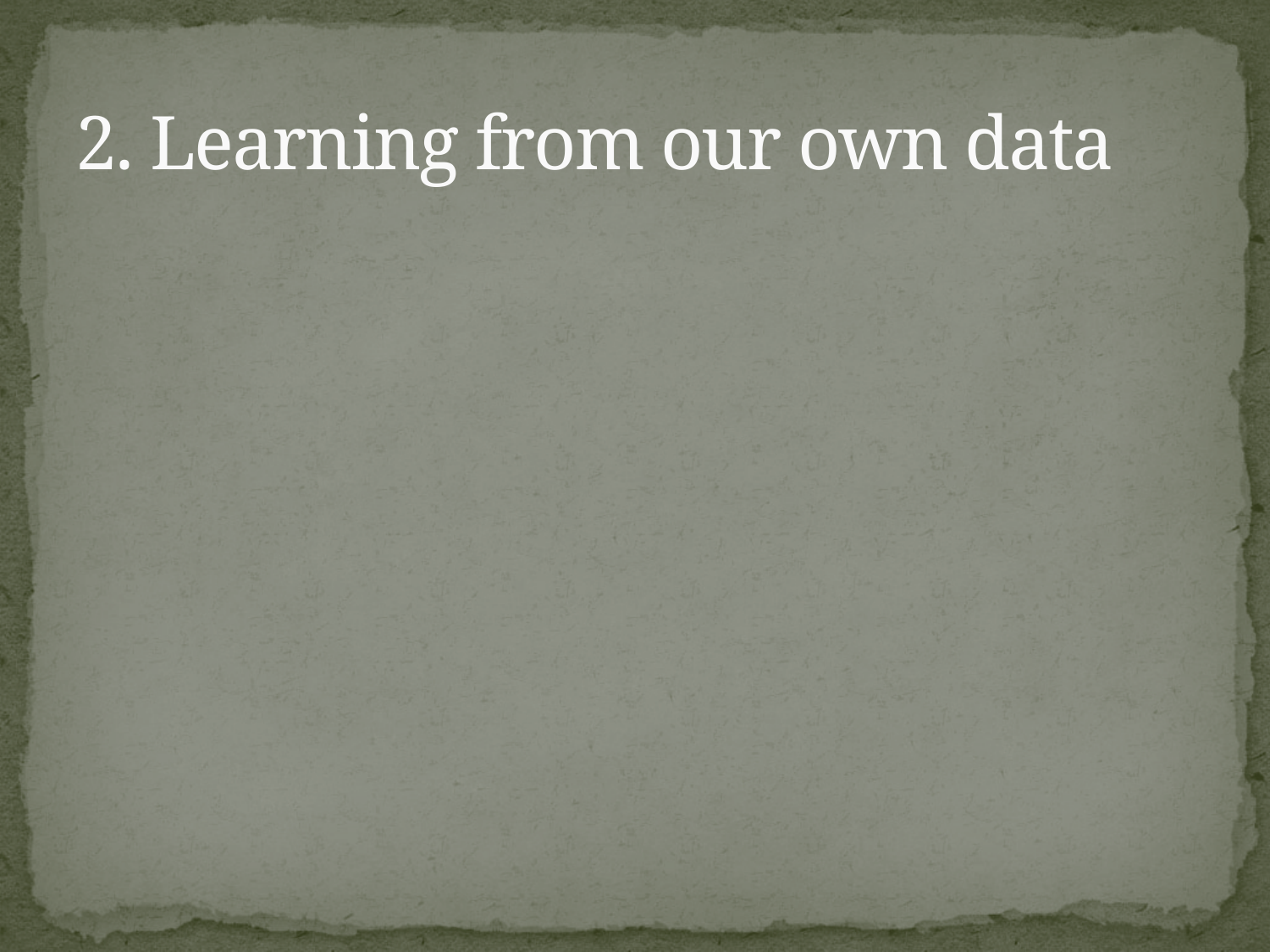

# 2. Learning from our own data